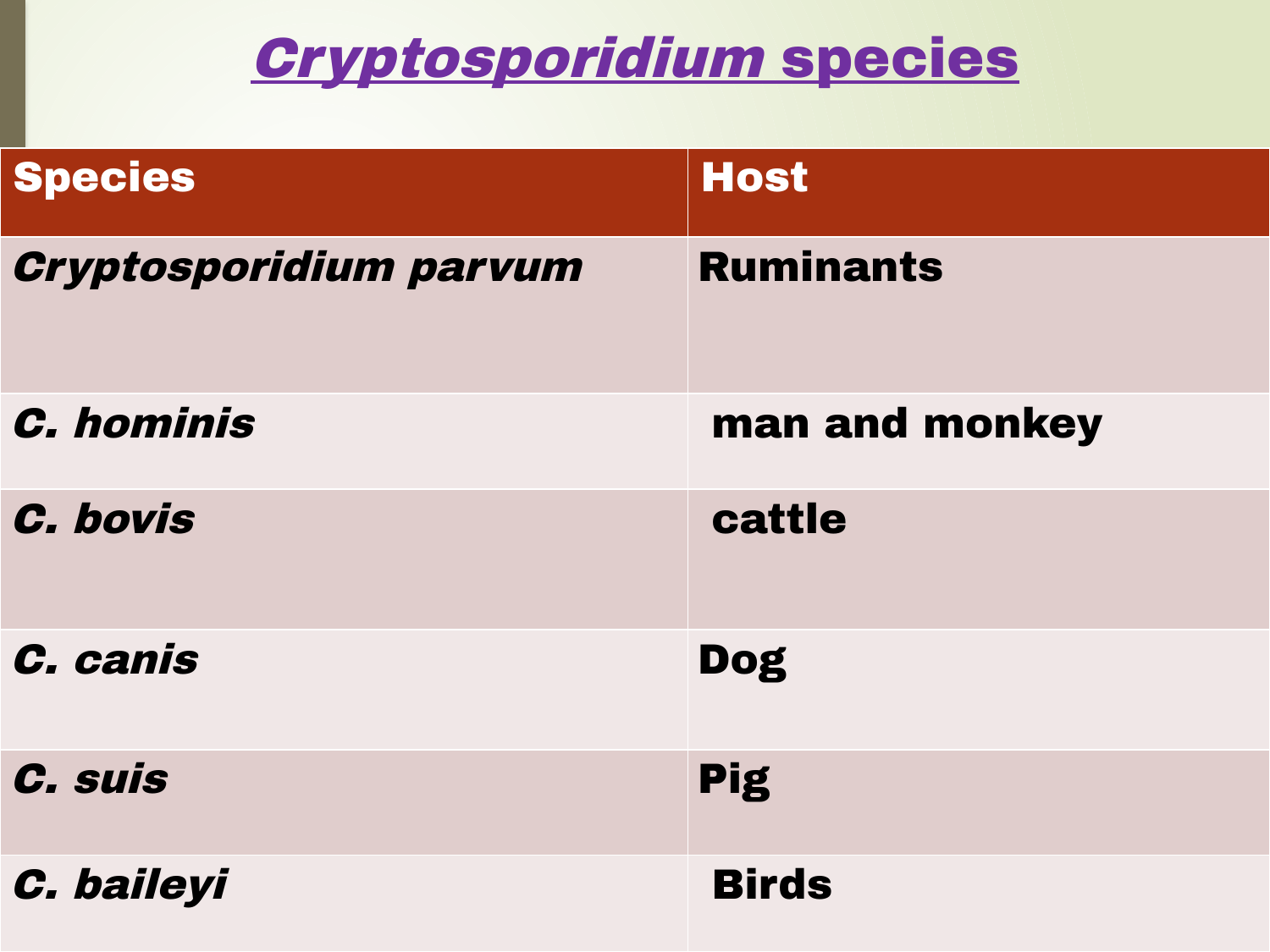

# Cryptosporidium species

| Species | Host |
| --- | --- |
| Cryptosporidium parvum | Ruminants |
| C. hominis | man and monkey |
| C. bovis | cattle |
| C. canis | Dog |
| C. suis | Pig |
| C. baileyi | Birds |